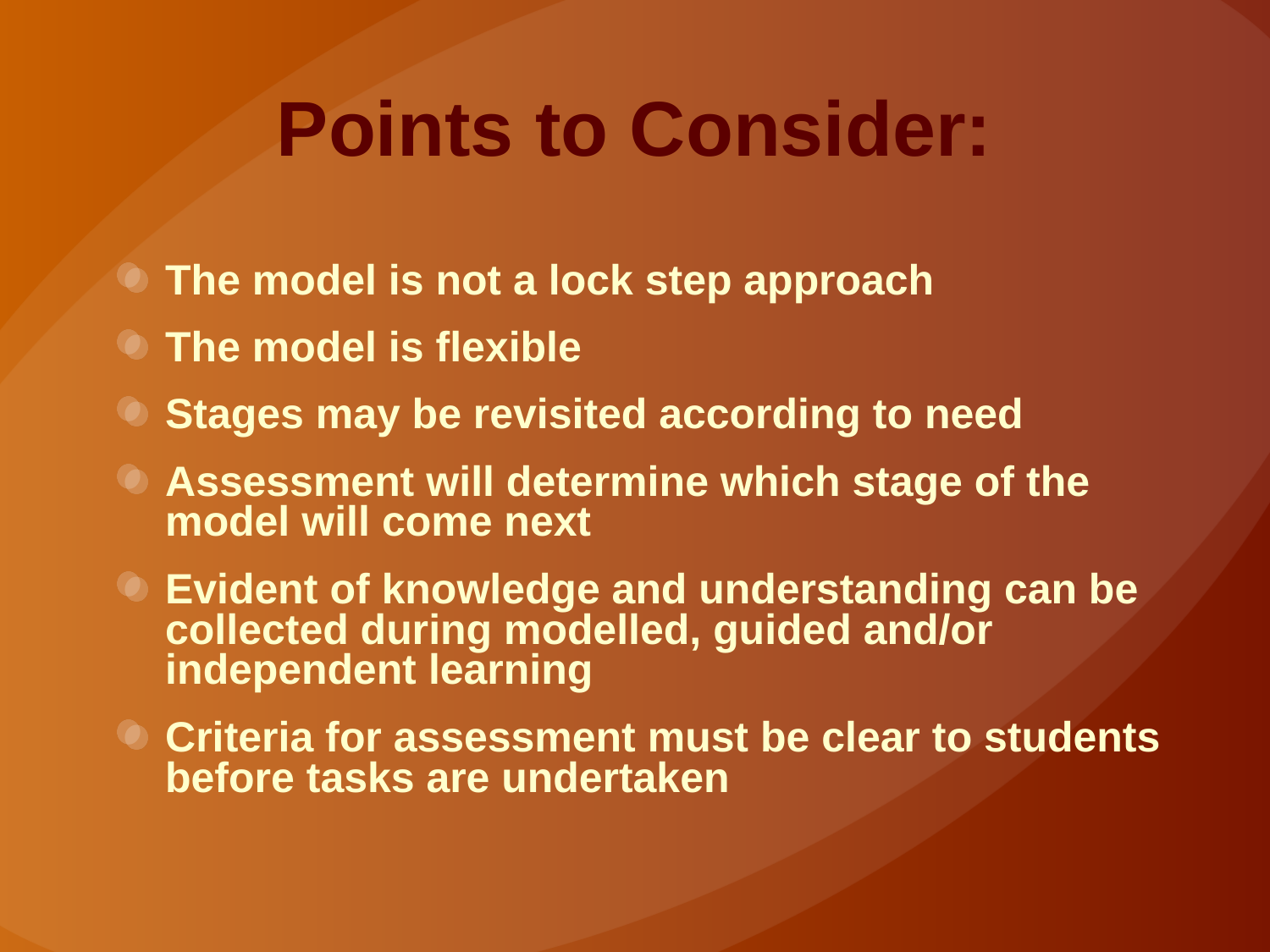

# Points to Consider:
The model is not a lock step approach
The model is flexible
Stages may be revisited according to need
Assessment will determine which stage of the model will come next
Evident of knowledge and understanding can be collected during modelled, guided and/or independent learning
Criteria for assessment must be clear to students before tasks are undertaken